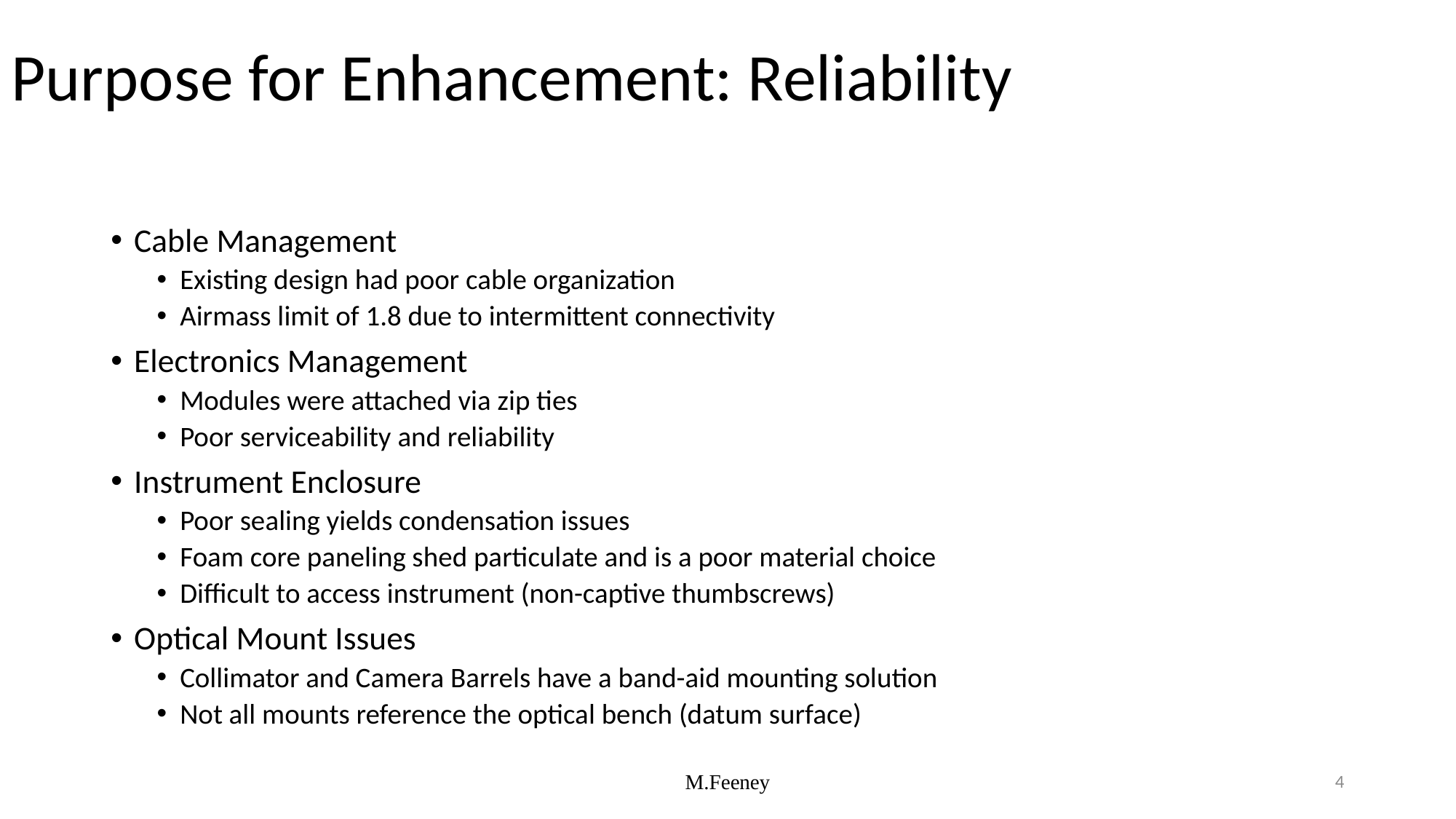

# Purpose for Enhancement: Reliability
Cable Management
Existing design had poor cable organization
Airmass limit of 1.8 due to intermittent connectivity
Electronics Management
Modules were attached via zip ties
Poor serviceability and reliability
Instrument Enclosure
Poor sealing yields condensation issues
Foam core paneling shed particulate and is a poor material choice
Difficult to access instrument (non-captive thumbscrews)
Optical Mount Issues
Collimator and Camera Barrels have a band-aid mounting solution
Not all mounts reference the optical bench (datum surface)

M.Feeney
4